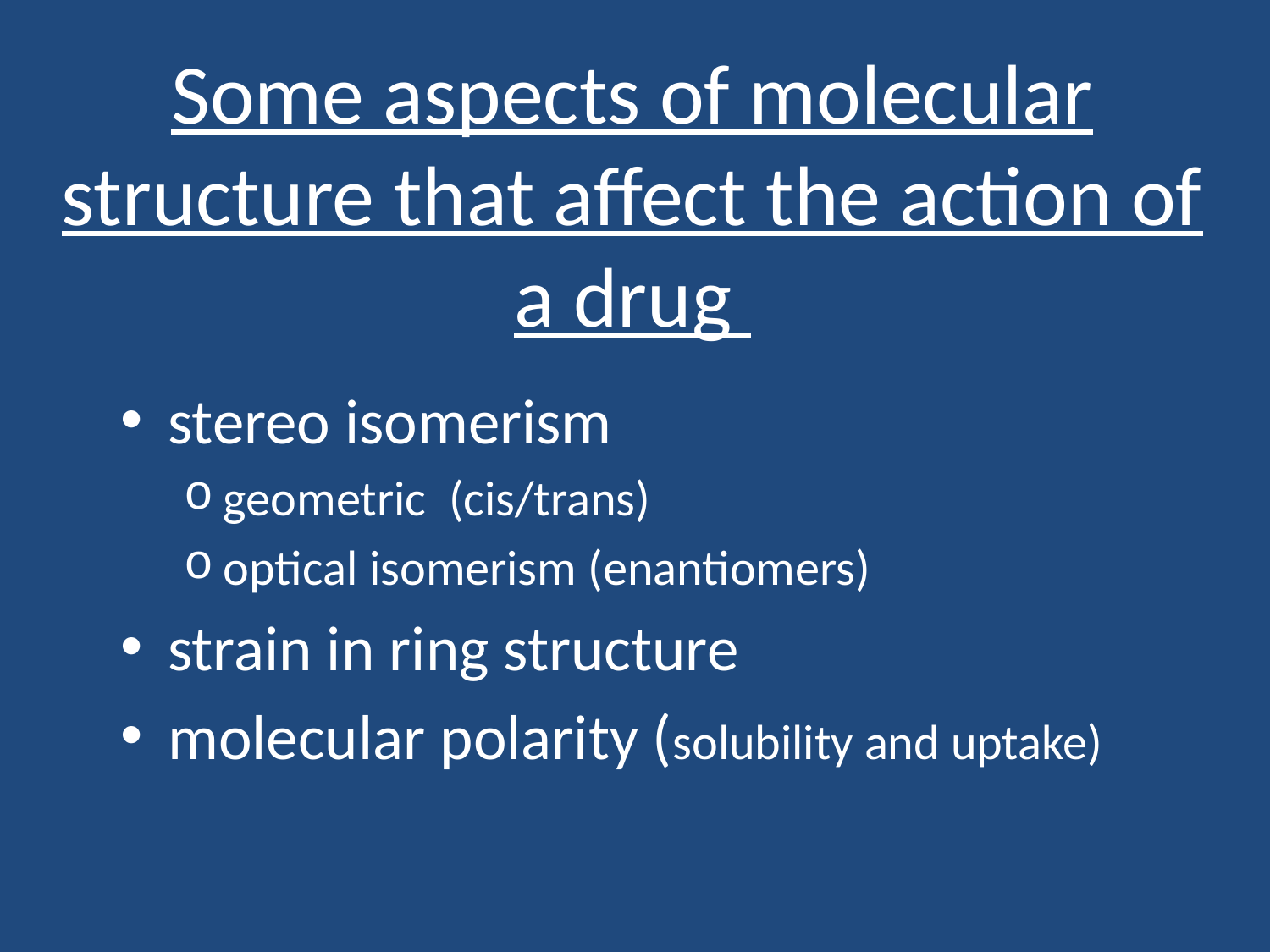

# Some aspects of molecular structure that affect the action of a drug
stereo isomerism
geometric  (cis/trans)
optical isomerism (enantiomers)
strain in ring structure
molecular polarity (solubility and uptake)